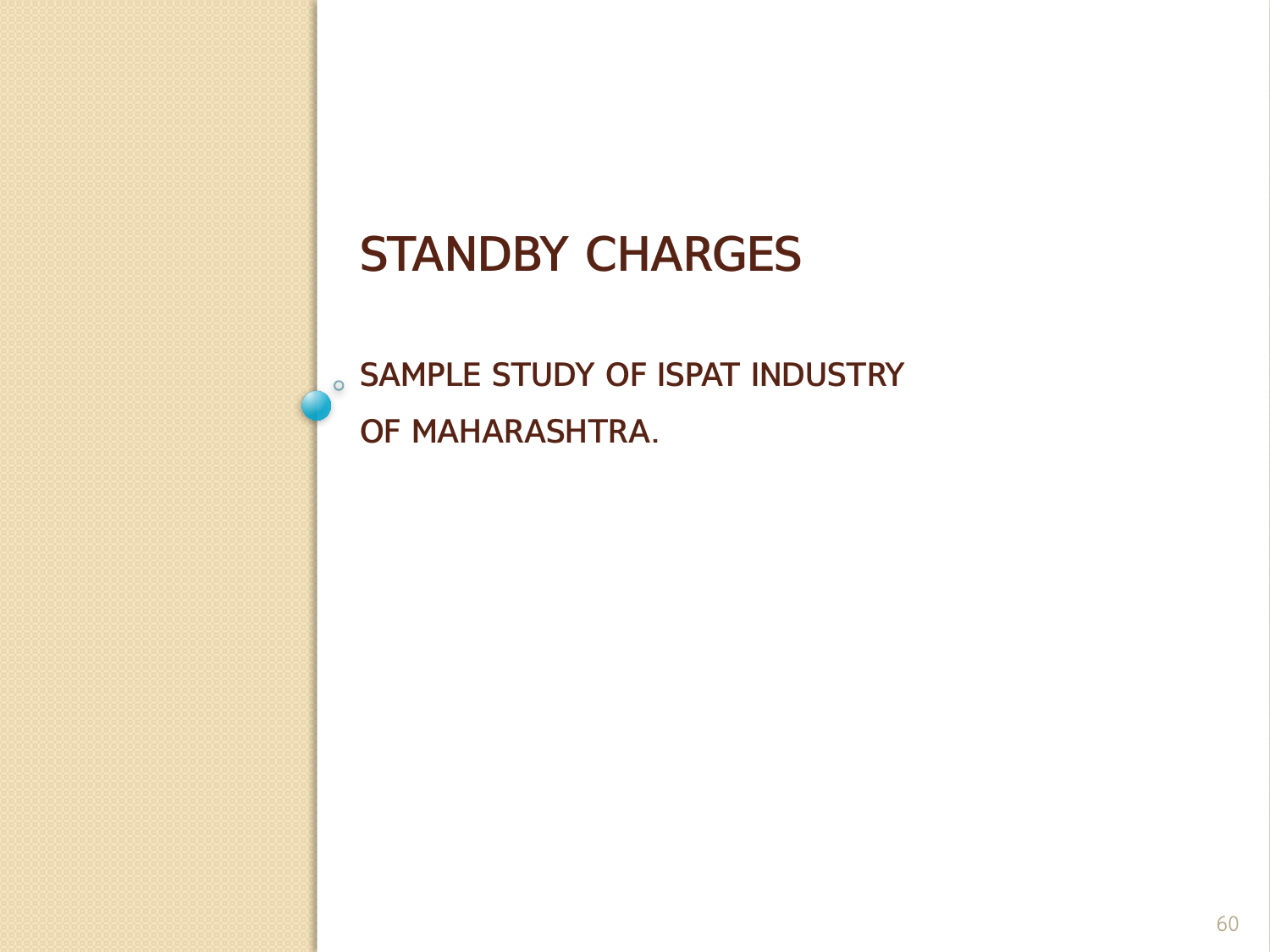

# Standby charges Sample study of ISPAT Industry of Maharashtra.
60